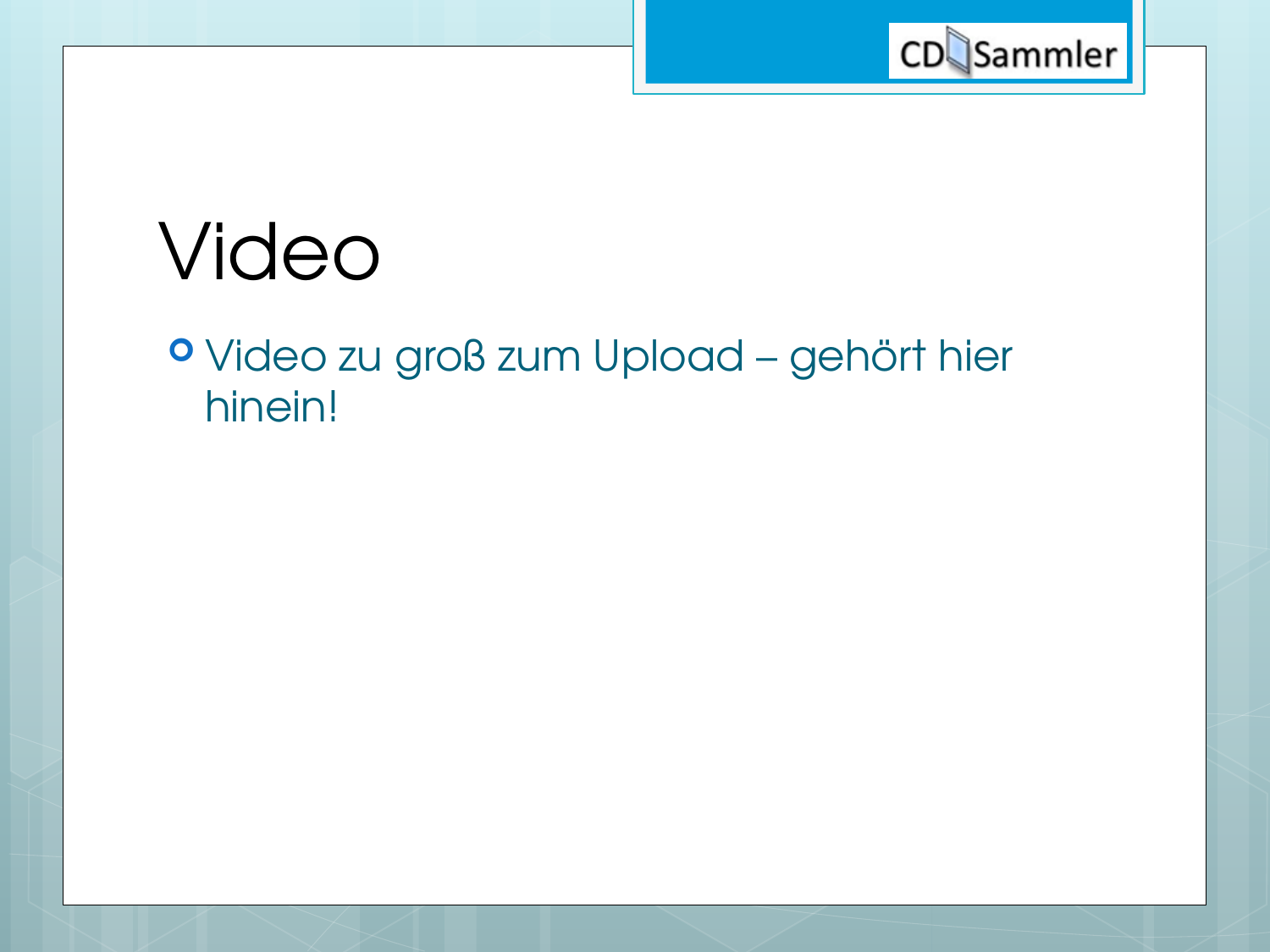

# Video
Video zu groß zum Upload – gehört hier hinein!